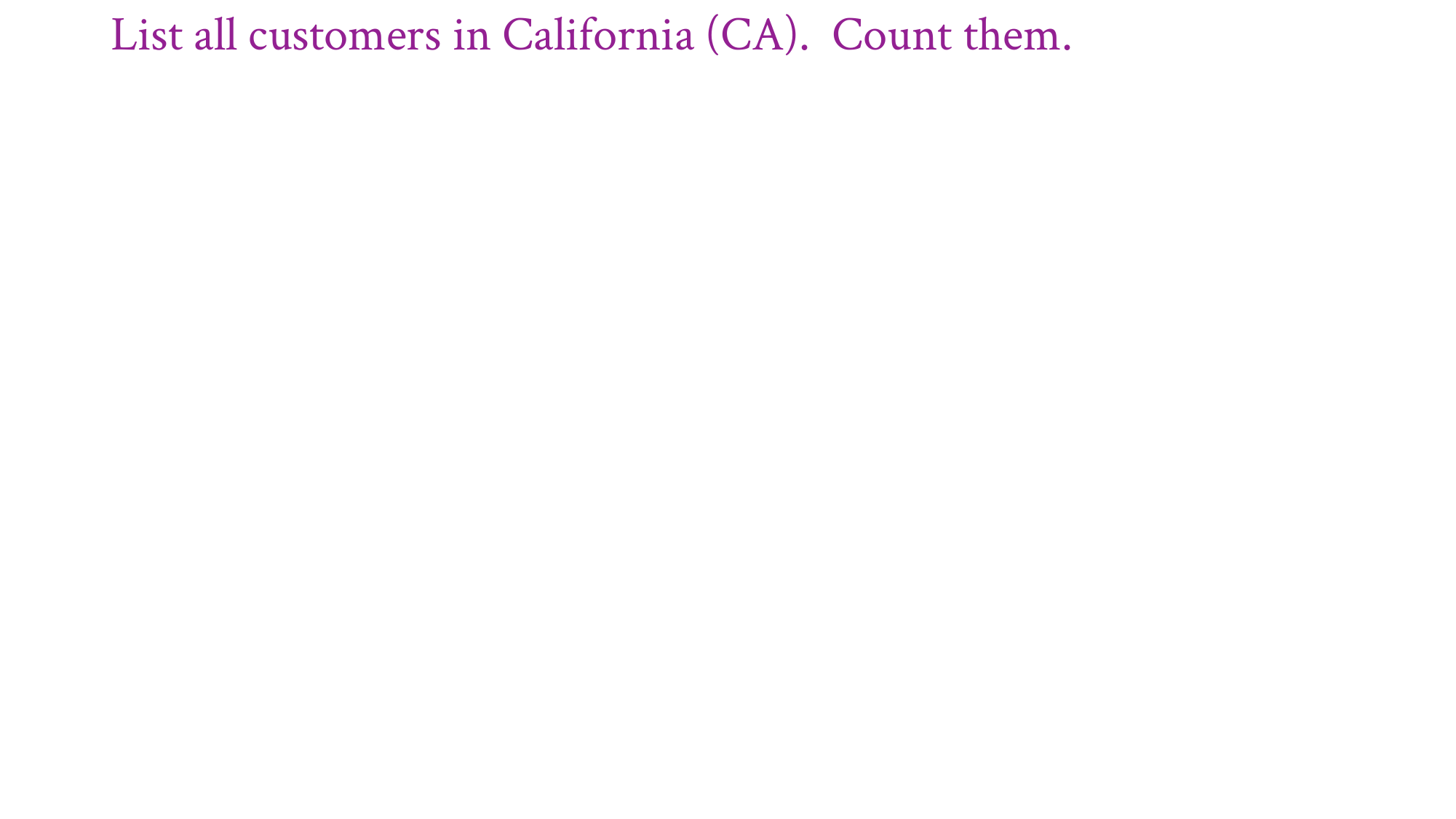

# List all customers in California (CA).  Count them.